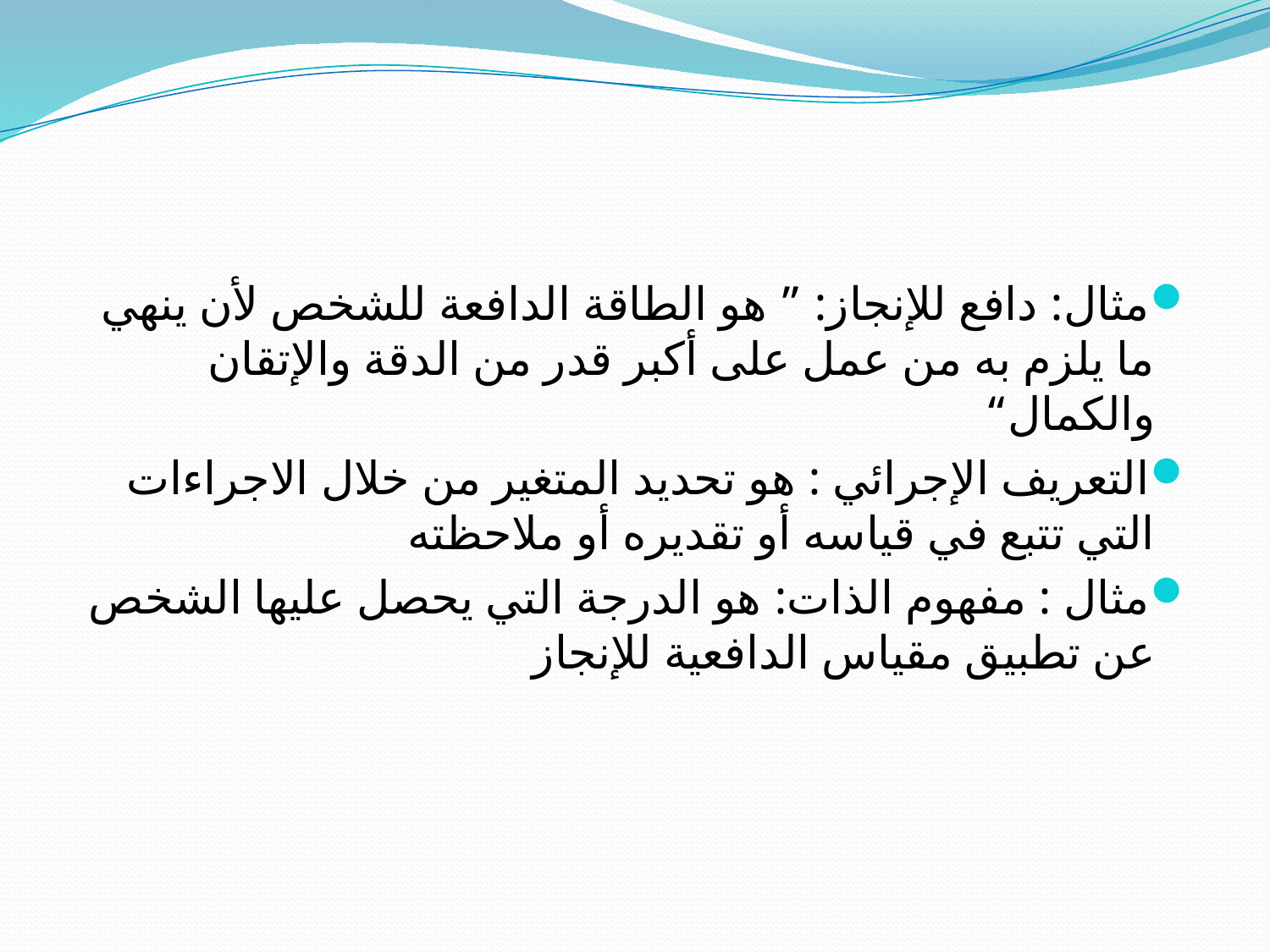

#
مثال: دافع للإنجاز: ” هو الطاقة الدافعة للشخص لأن ينهي ما يلزم به من عمل على أكبر قدر من الدقة والإتقان والكمال“
التعريف الإجرائي : هو تحديد المتغير من خلال الاجراءات التي تتبع في قياسه أو تقديره أو ملاحظته
مثال : مفهوم الذات: هو الدرجة التي يحصل عليها الشخص عن تطبيق مقياس الدافعية للإنجاز